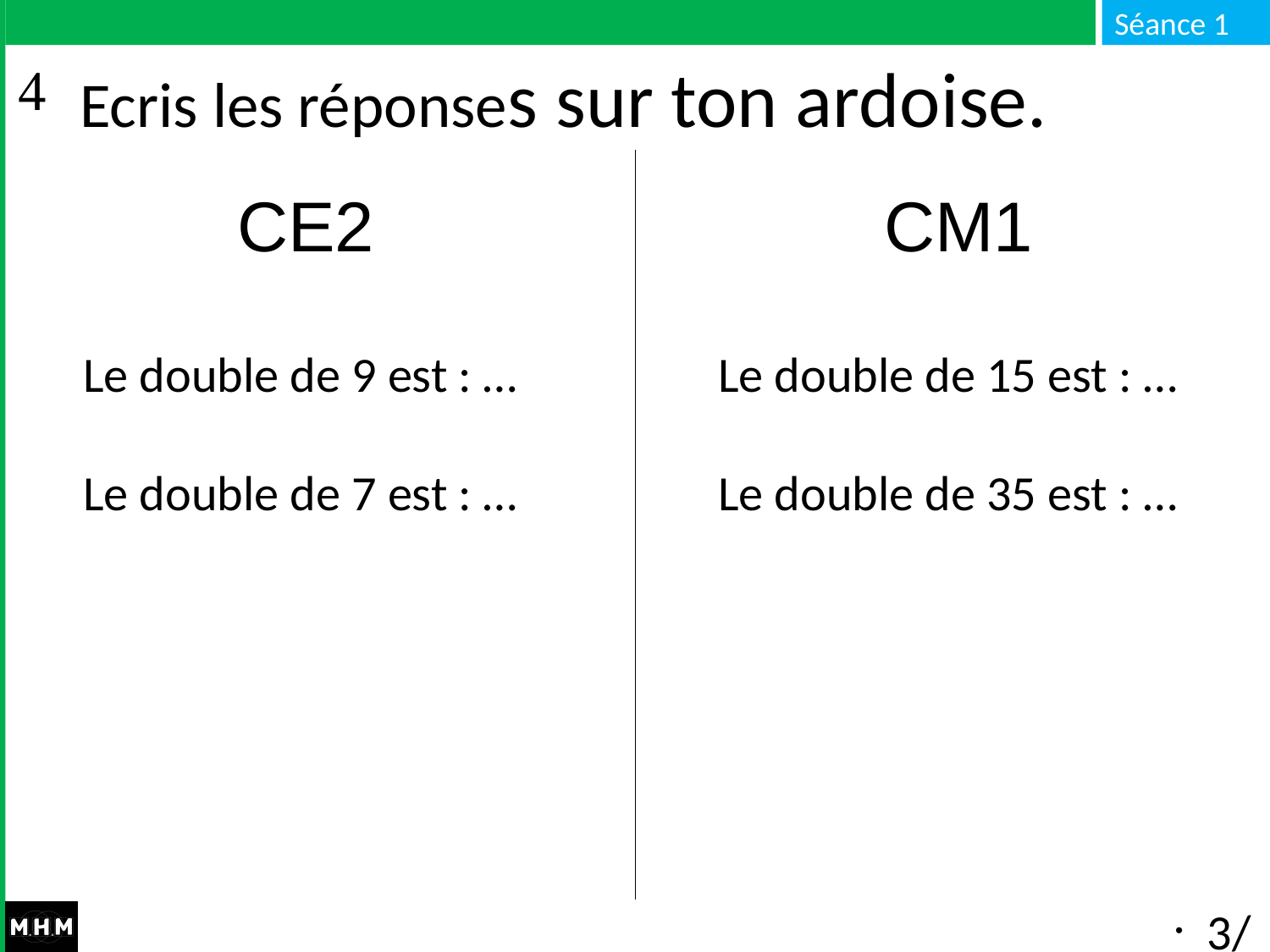

# Ecris les réponses sur ton ardoise.

CE2                          CM1
Le double de 9 est : …
Le double de 7 est : …

Le double de 15 est : …
Le double de 35 est : …

3/8